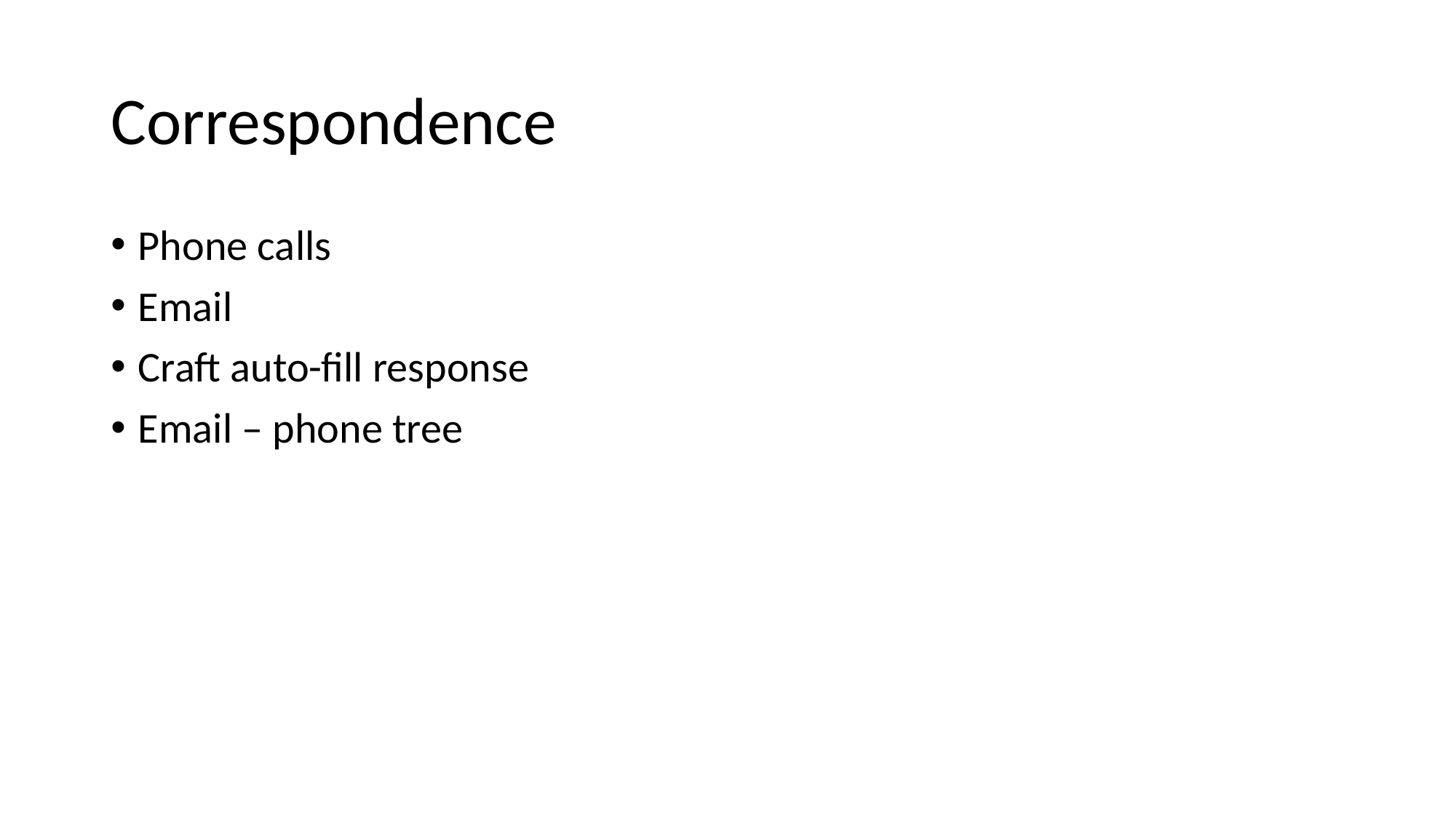

# Correspondence
Phone calls
Email
Craft auto-fill response
Email – phone tree